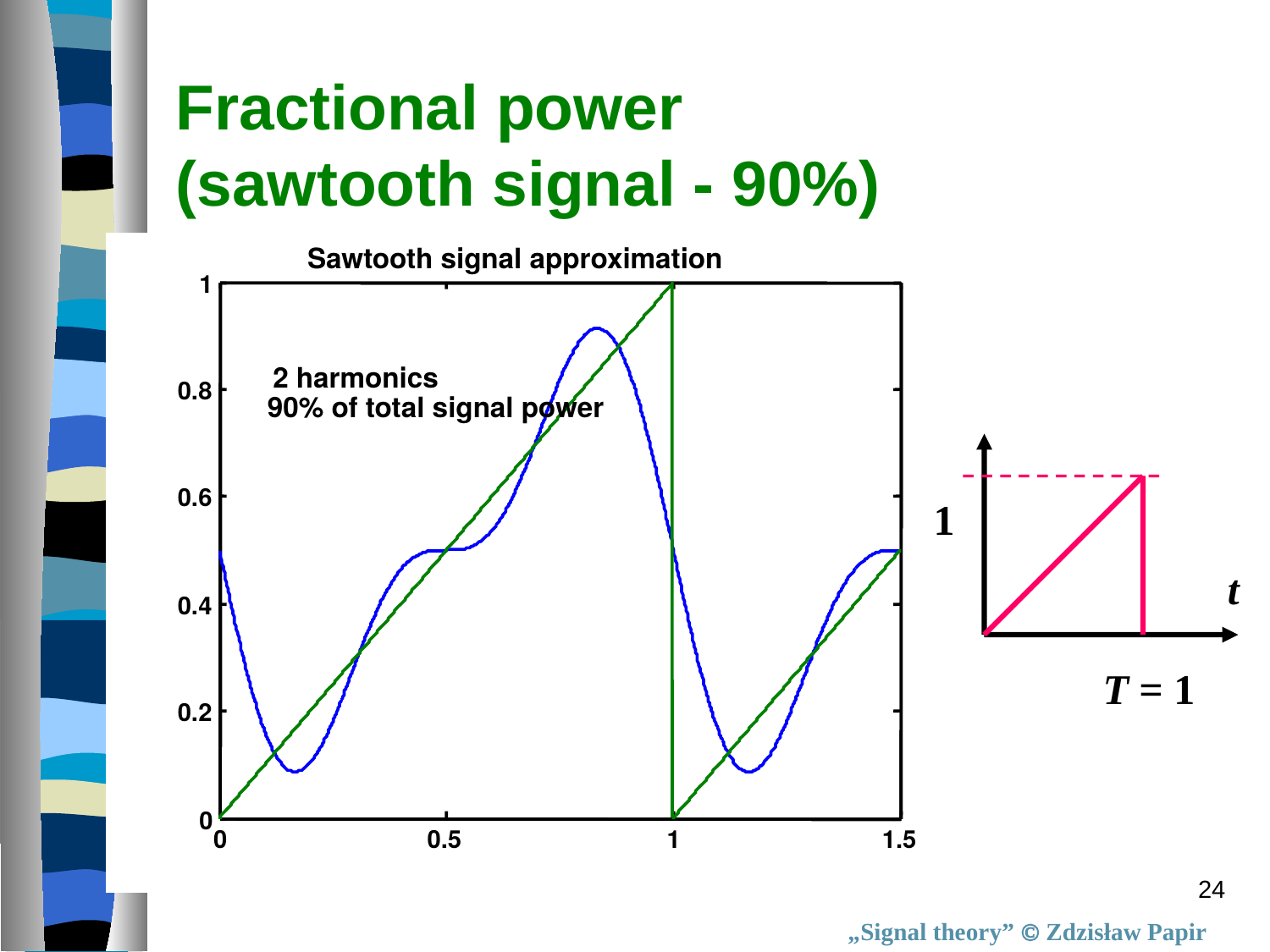

# Fractional power (sawtooth signal - 90%)

Sawtooth signal approximation
1

2 harmonics
0.8

90% of total signal power

0.6

0.4

0.2

0

0
0.5
1
1.5

1

t

T = 1
24
„Signal theory” © Zdzisław Papir